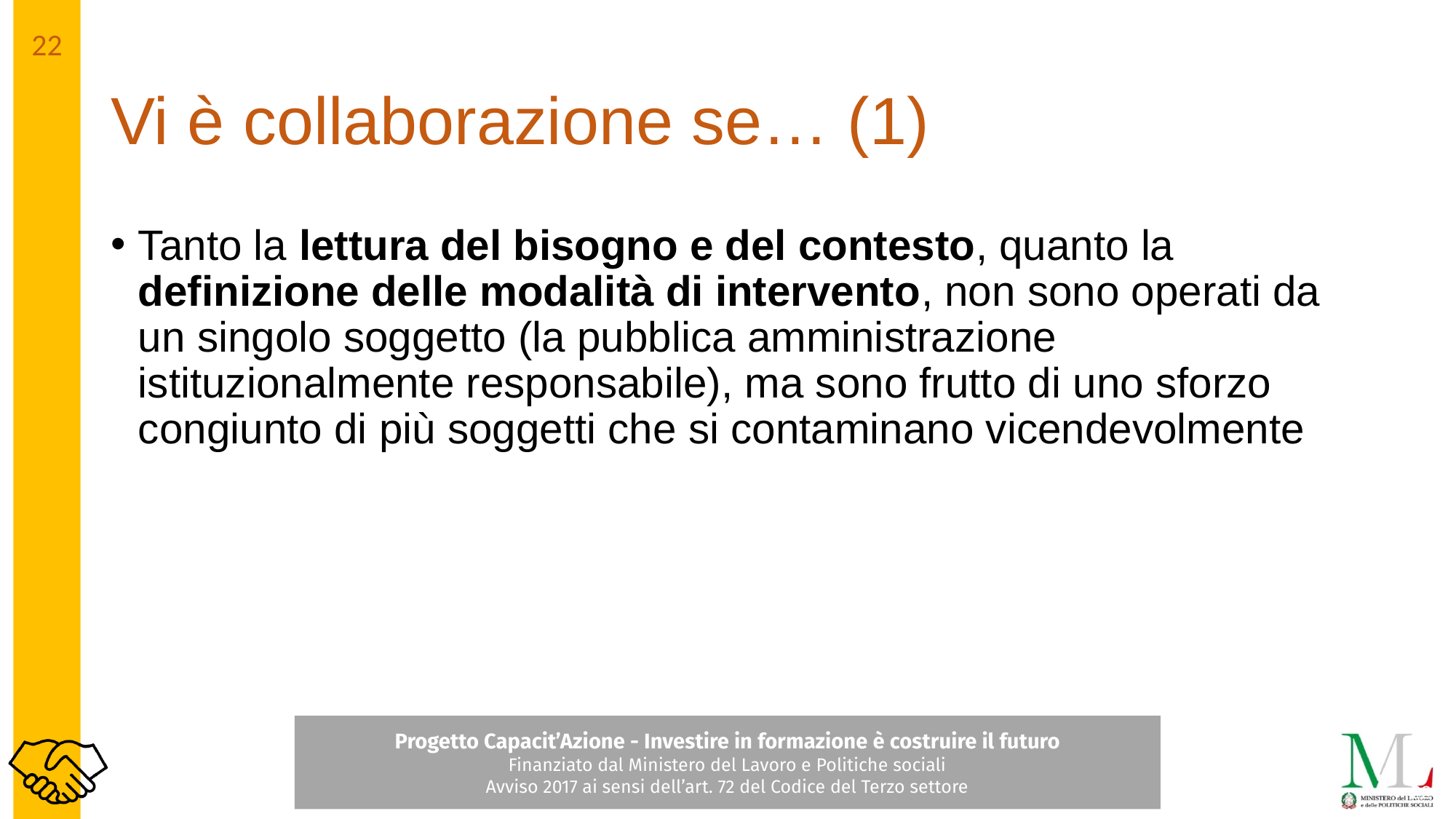

# Vi è collaborazione se… (1)
Tanto la lettura del bisogno e del contesto, quanto la definizione delle modalità di intervento, non sono operati da un singolo soggetto (la pubblica amministrazione istituzionalmente responsabile), ma sono frutto di uno sforzo congiunto di più soggetti che si contaminano vicendevolmente
22